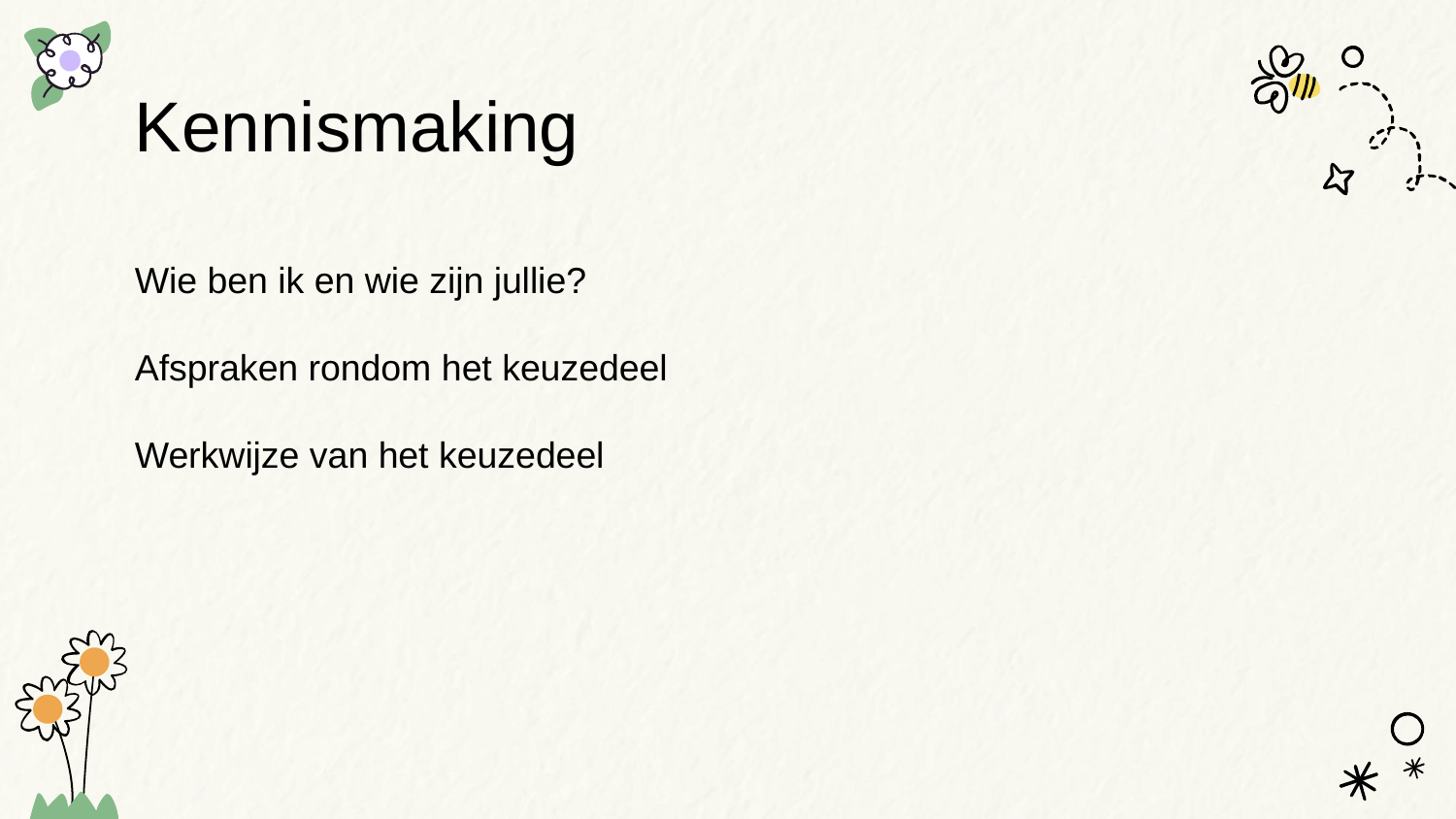

# Kennismaking

Wie ben ik en wie zijn jullie?

Afspraken rondom het keuzedeel

Werkwijze van het keuzedeel